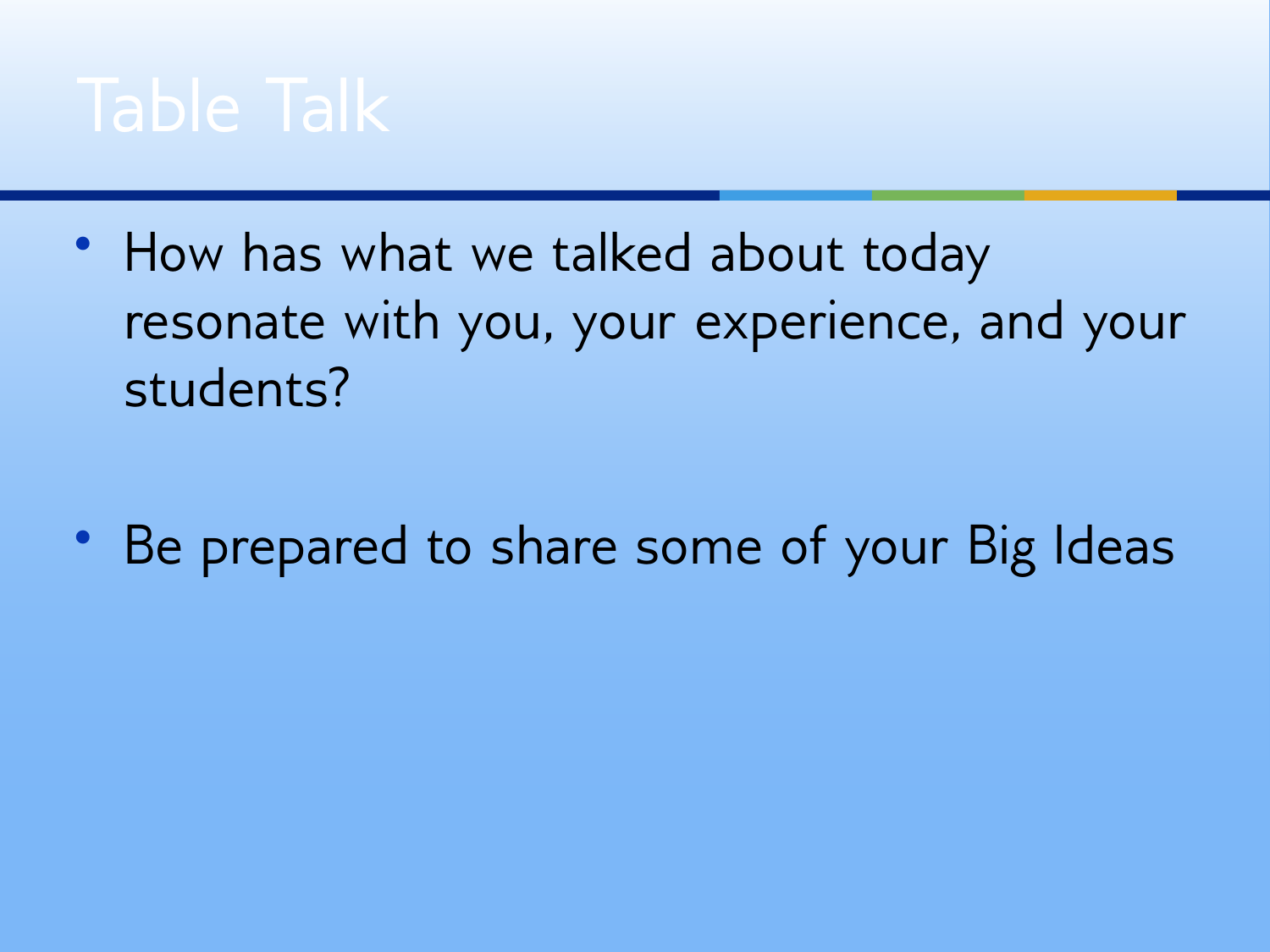

# Table Talk
How has what we talked about today resonate with you, your experience, and your students?

Be prepared to share some of your Big Ideas